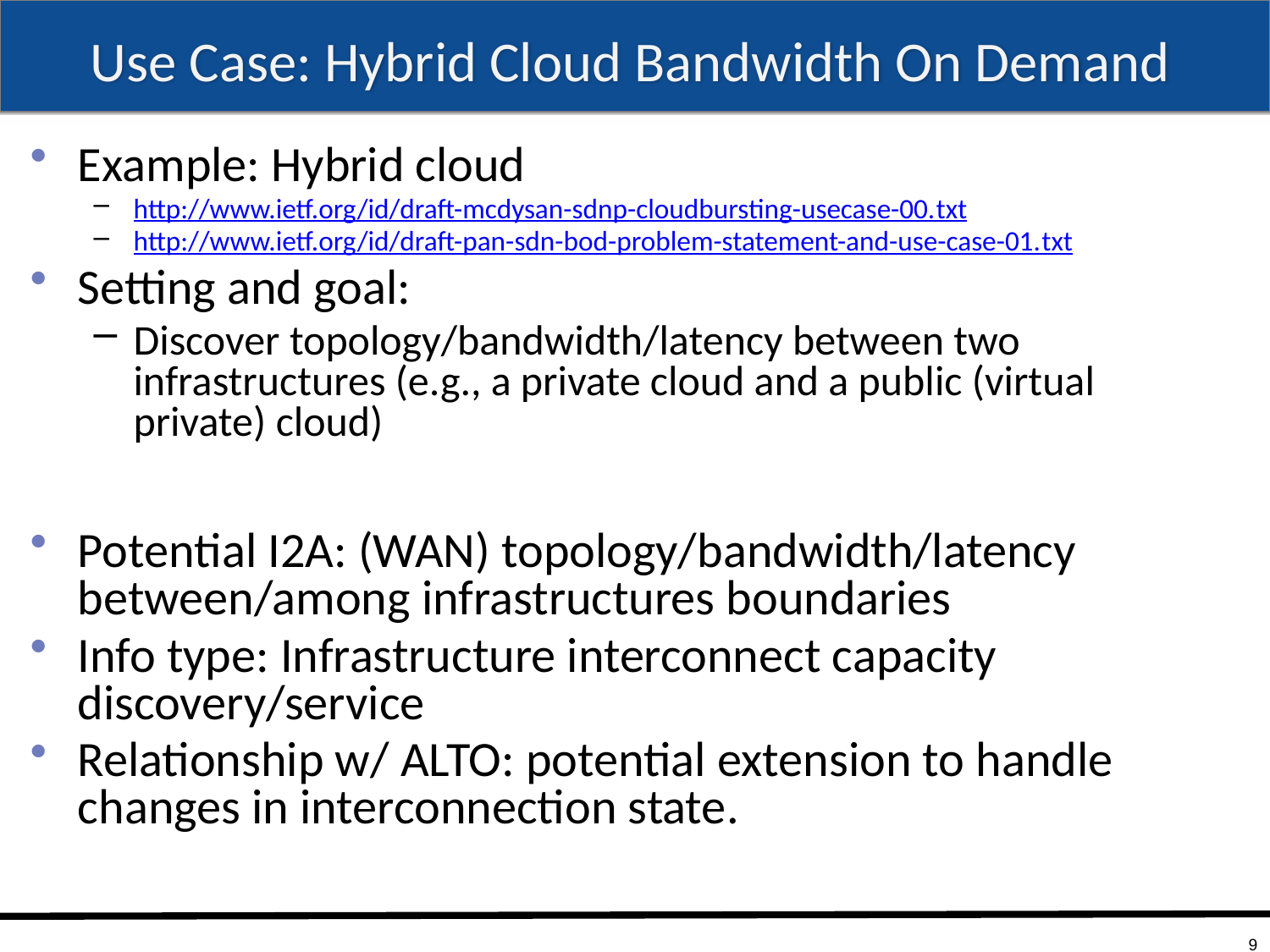

# Use Case: Hybrid Cloud Bandwidth On Demand
Example: Hybrid cloud
http://www.ietf.org/id/draft-mcdysan-sdnp-cloudbursting-usecase-00.txt
http://www.ietf.org/id/draft-pan-sdn-bod-problem-statement-and-use-case-01.txt
Setting and goal:
Discover topology/bandwidth/latency between two infrastructures (e.g., a private cloud and a public (virtual private) cloud)

Potential I2A: (WAN) topology/bandwidth/latency between/among infrastructures boundaries
Info type: Infrastructure interconnect capacity discovery/service
Relationship w/ ALTO: potential extension to handle changes in interconnection state.
9